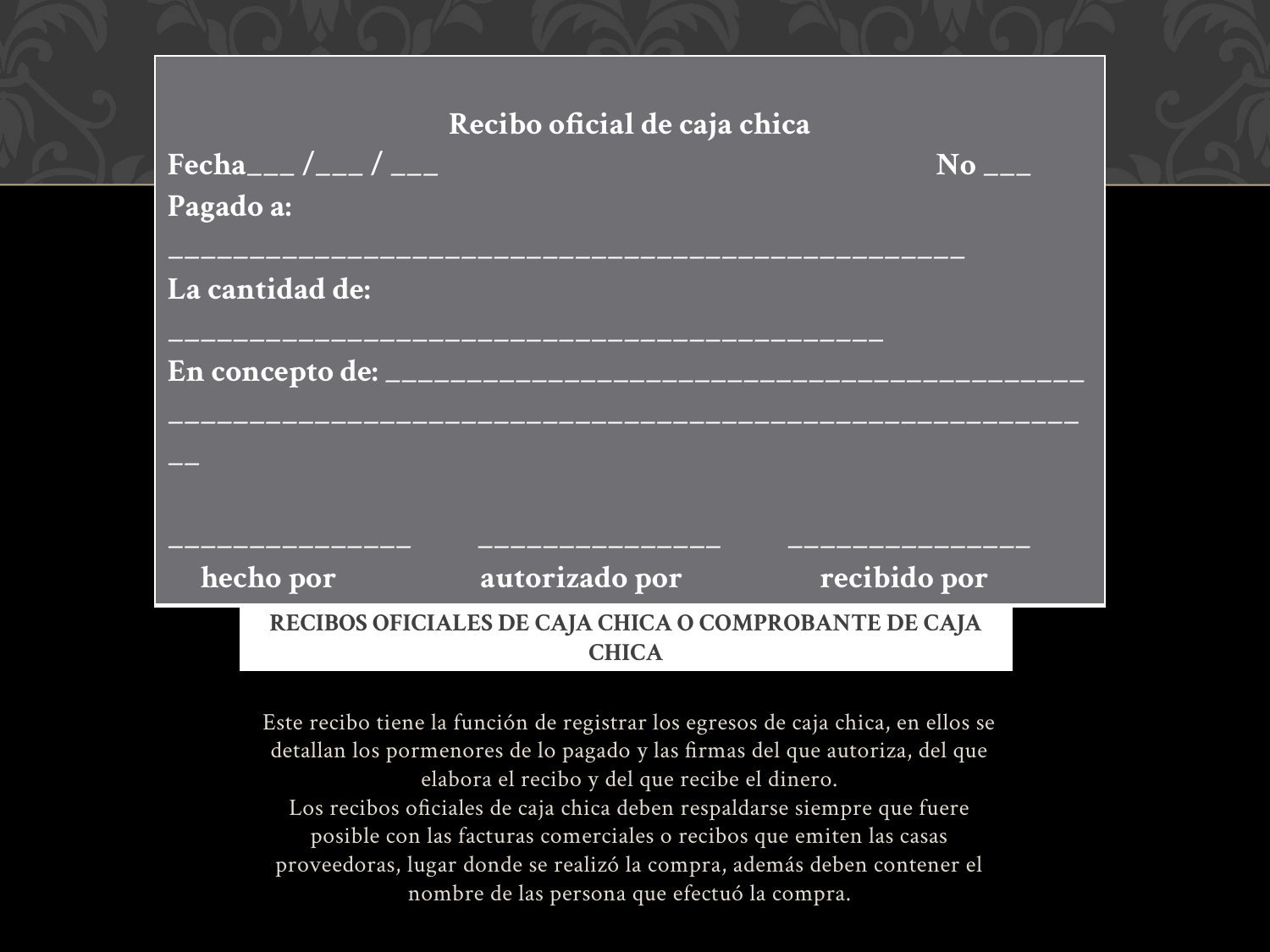

| Recibo oficial de caja chica Fecha\_\_\_ /\_\_\_ / \_\_\_ No \_\_\_ Pagado a: \_\_\_\_\_\_\_\_\_\_\_\_\_\_\_\_\_\_\_\_\_\_\_\_\_\_\_\_\_\_\_\_\_\_\_\_\_\_\_\_\_\_\_\_\_\_\_\_\_ La cantidad de: \_\_\_\_\_\_\_\_\_\_\_\_\_\_\_\_\_\_\_\_\_\_\_\_\_\_\_\_\_\_\_\_\_\_\_\_\_\_\_\_\_\_\_\_ En concepto de: \_\_\_\_\_\_\_\_\_\_\_\_\_\_\_\_\_\_\_\_\_\_\_\_\_\_\_\_\_\_\_\_\_\_\_\_\_\_\_\_\_\_\_ \_\_\_\_\_\_\_\_\_\_\_\_\_\_\_\_\_\_\_\_\_\_\_\_\_\_\_\_\_\_\_\_\_\_\_\_\_\_\_\_\_\_\_\_\_\_\_\_\_\_\_\_\_\_\_\_\_\_ \_\_\_\_\_\_\_\_\_\_\_\_\_\_\_ \_\_\_\_\_\_\_\_\_\_\_\_\_\_\_ \_\_\_\_\_\_\_\_\_\_\_\_\_\_\_ hecho por autorizado por recibido por |
| --- |
# RECIBOS OFICIALES DE CAJA CHICA O COMPROBANTE DE CAJA CHICA
Este recibo tiene la función de registrar los egresos de caja chica, en ellos se detallan los pormenores de lo pagado y las firmas del que autoriza, del que elabora el recibo y del que recibe el dinero.
Los recibos oficiales de caja chica deben respaldarse siempre que fuere posible con las facturas comerciales o recibos que emiten las casas proveedoras, lugar donde se realizó la compra, además deben contener el nombre de las persona que efectuó la compra.